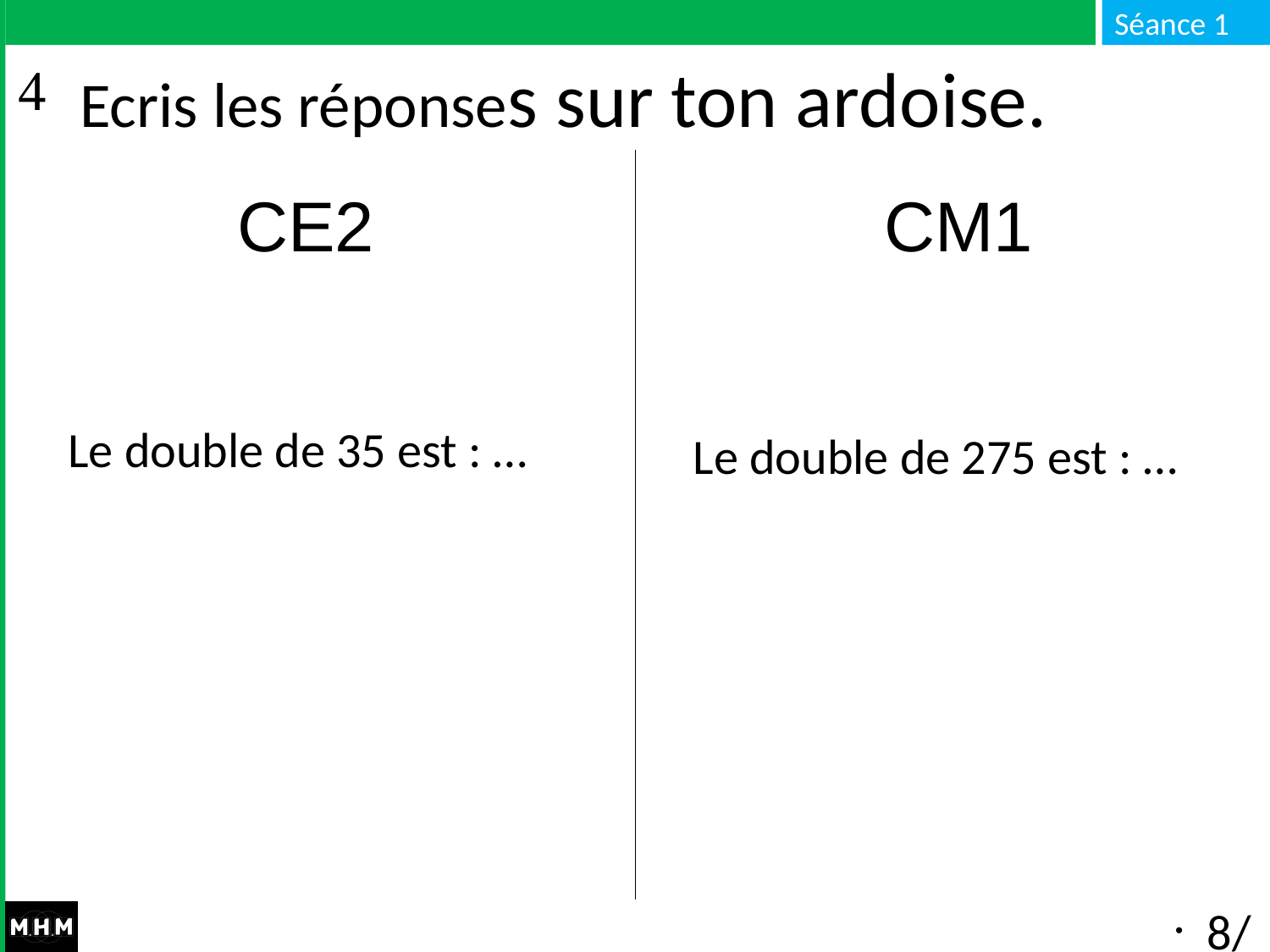

# Ecris les réponses sur ton ardoise.

CE2                          CM1
Le double de 35 est : …

Le double de 275 est : …

8/8